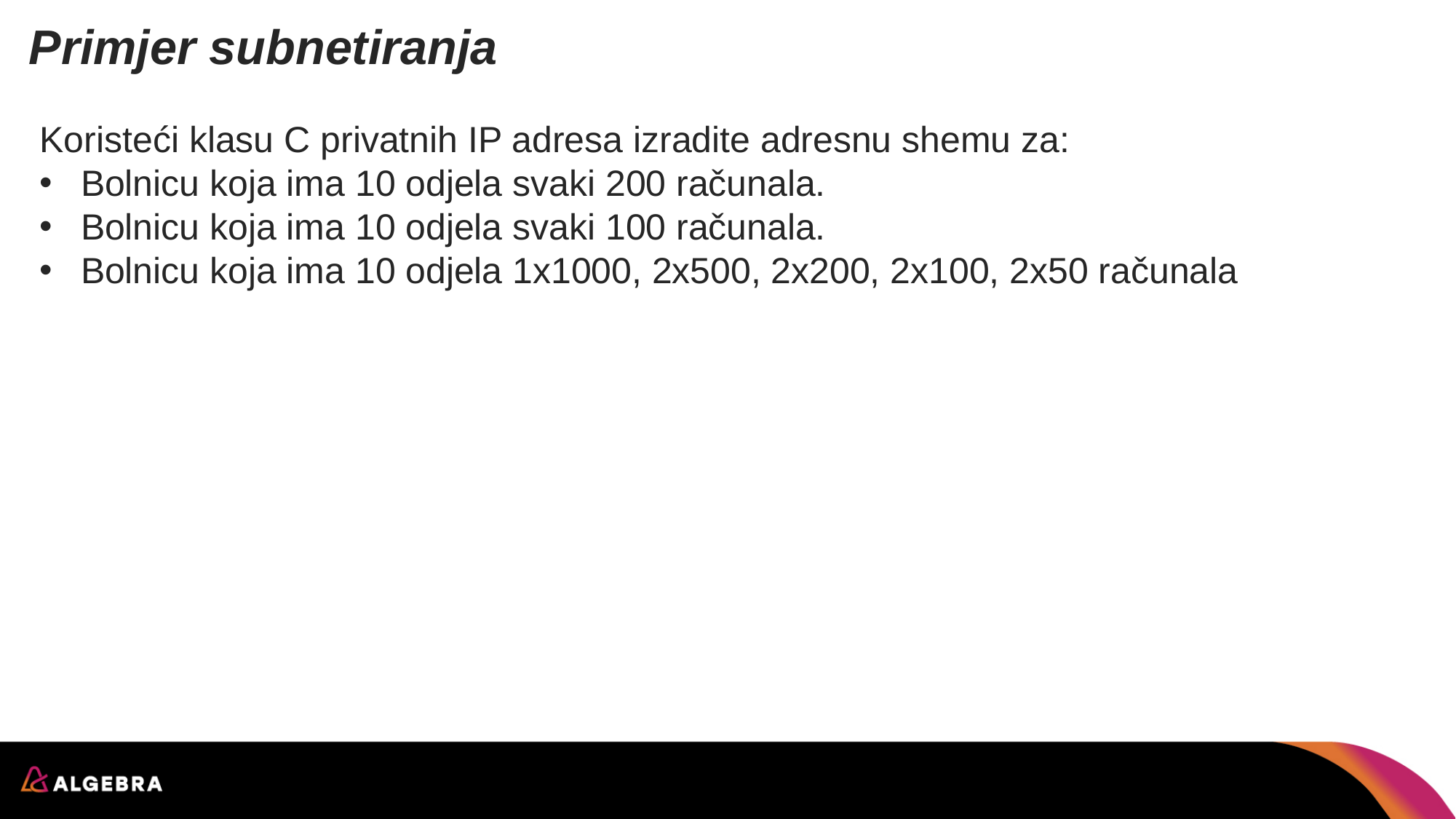

# Primjer subnetiranja
Koristeći klasu C privatnih IP adresa izradite adresnu shemu za:
Bolnicu koja ima 10 odjela svaki 200 računala.
Bolnicu koja ima 10 odjela svaki 100 računala.
Bolnicu koja ima 10 odjela 1x1000, 2x500, 2x200, 2x100, 2x50 računala